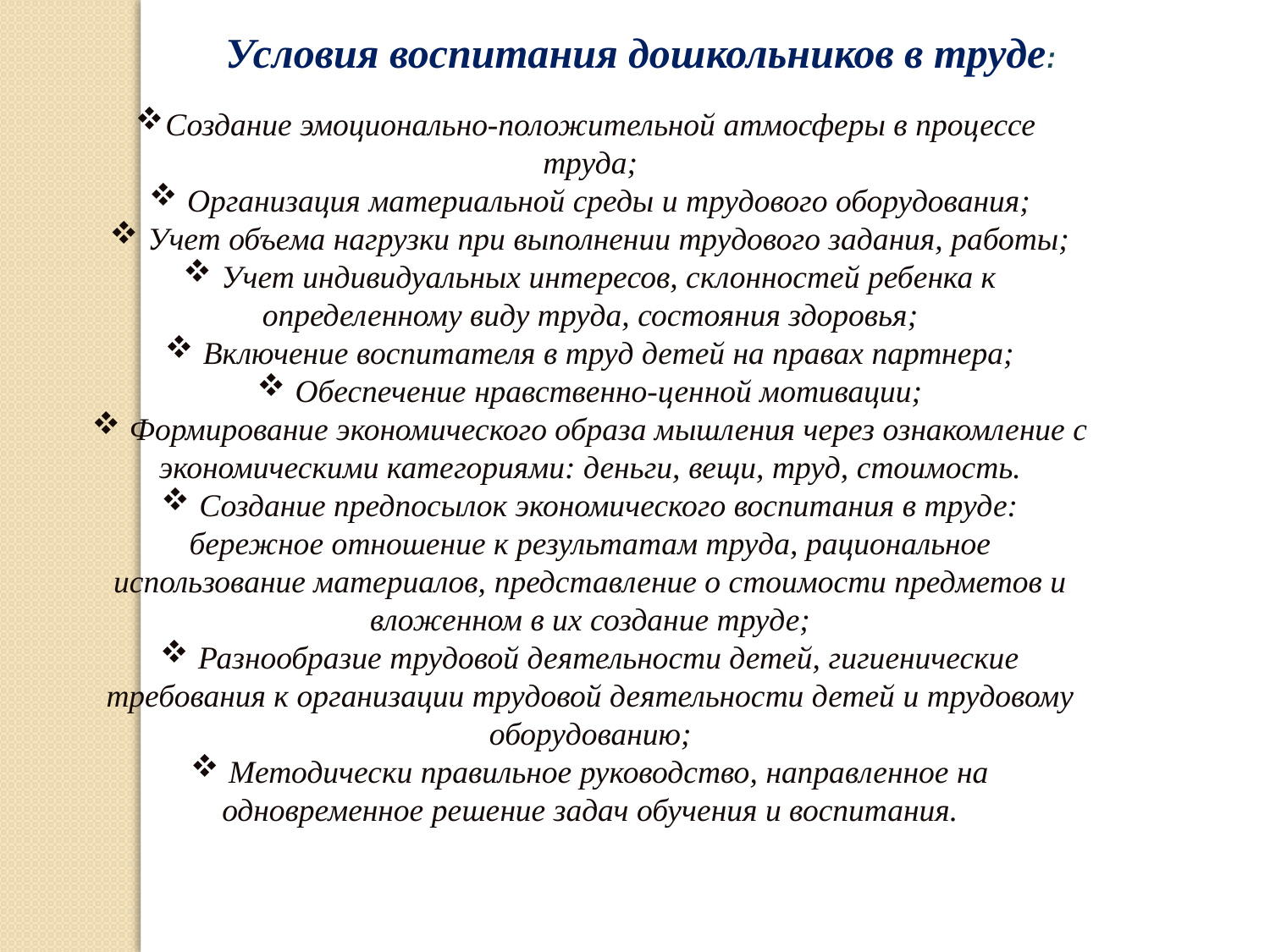

Условия воспитания дошкольников в труде:

Создание эмоционально-положительной атмосферы в процессе  труда;
 Организация материальной среды и трудового оборудования;
 Учет объема нагрузки при выполнении трудового задания, работы;
 Учет индивидуальных интересов, склонностей ребенка к определенному виду труда, состояния здоровья;
 Включение воспитателя в труд детей на правах партнера;
 Обеспечение нравственно-ценной мотивации;
 Формирование экономического образа мышления через ознакомление с экономическими категориями: деньги, вещи, труд, стоимость.
 Создание предпосылок экономического воспитания в труде: бережное отношение к результатам труда, рациональное использование материалов, представление о стоимости предметов и вложенном в их создание труде;
 Разнообразие трудовой деятельности детей, гигиенические требования к организации трудовой деятельности детей и трудовому оборудованию;
 Методически правильное руководство, направленное на одновременное решение задач обучения и воспитания.